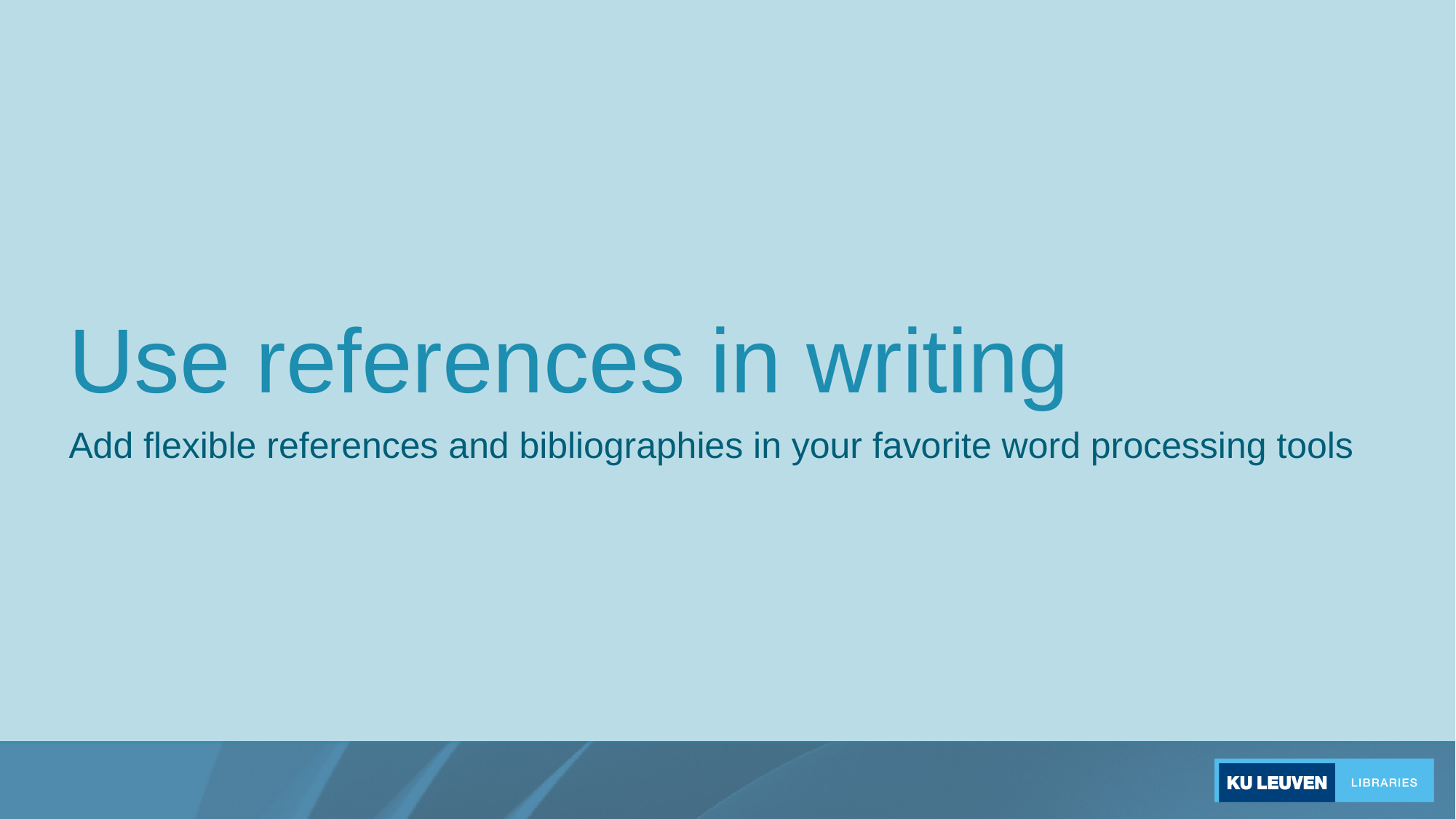

# Use references in writing
Add flexible references and bibliographies in your favorite word processing tools